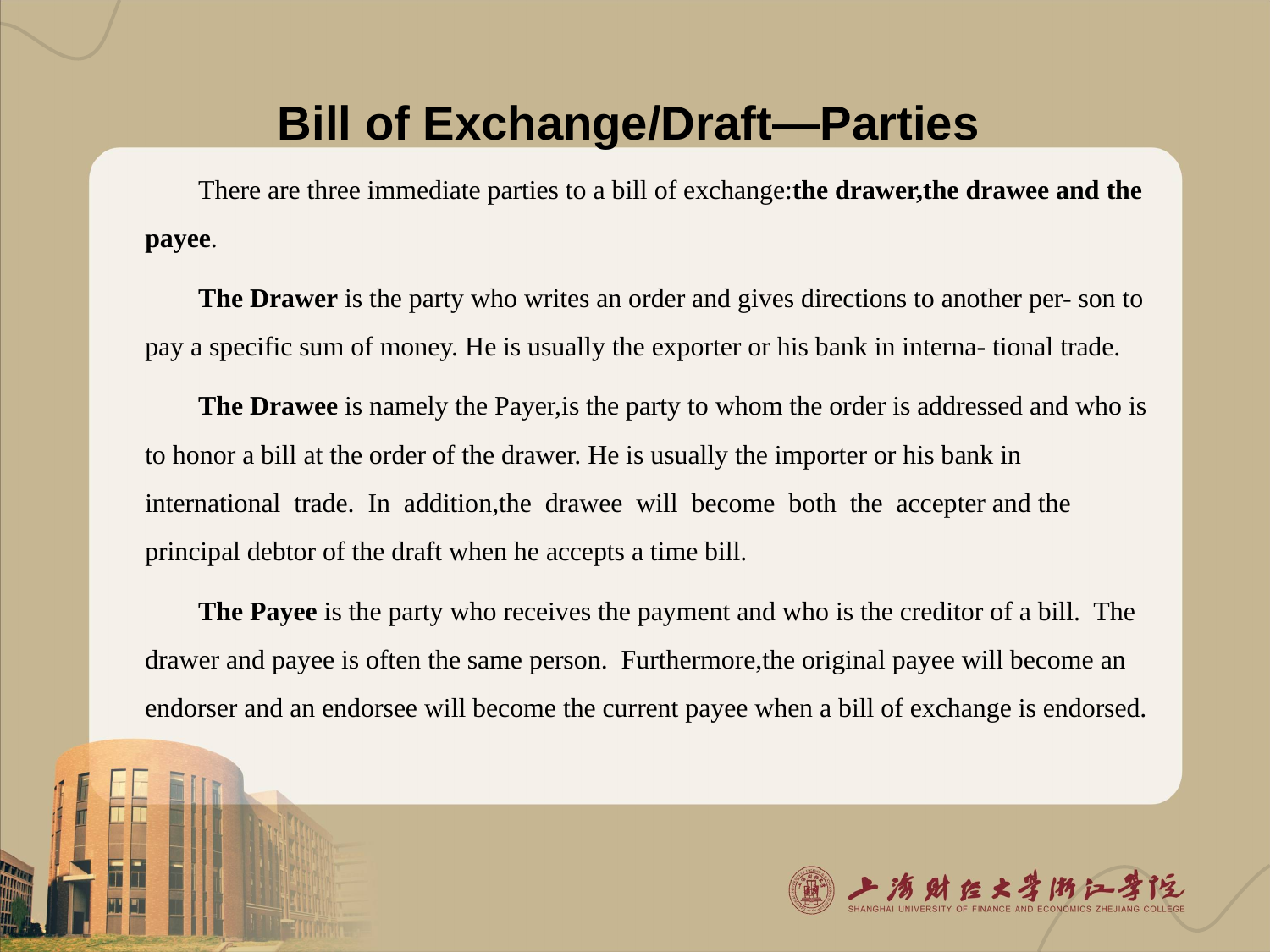

# Bill of Exchange/Draft—Parties
There are three immediate parties to a bill of exchange:the drawer,the drawee and the payee.
The Drawer is the party who writes an order and gives directions to another per- son to pay a specific sum of money. He is usually the exporter or his bank in interna- tional trade.
The Drawee is namely the Payer,is the party to whom the order is addressed and who is to honor a bill at the order of the drawer. He is usually the importer or his bank in international  trade.  In  addition,the  drawee  will  become  both  the  accepter and the principal debtor of the draft when he accepts a time bill.
The Payee is the party who receives the payment and who is the creditor of a bill.  The drawer and payee is often the same person.  Furthermore,the original payee will become an endorser and an endorsee will become the current payee when a bill of exchange is endorsed.